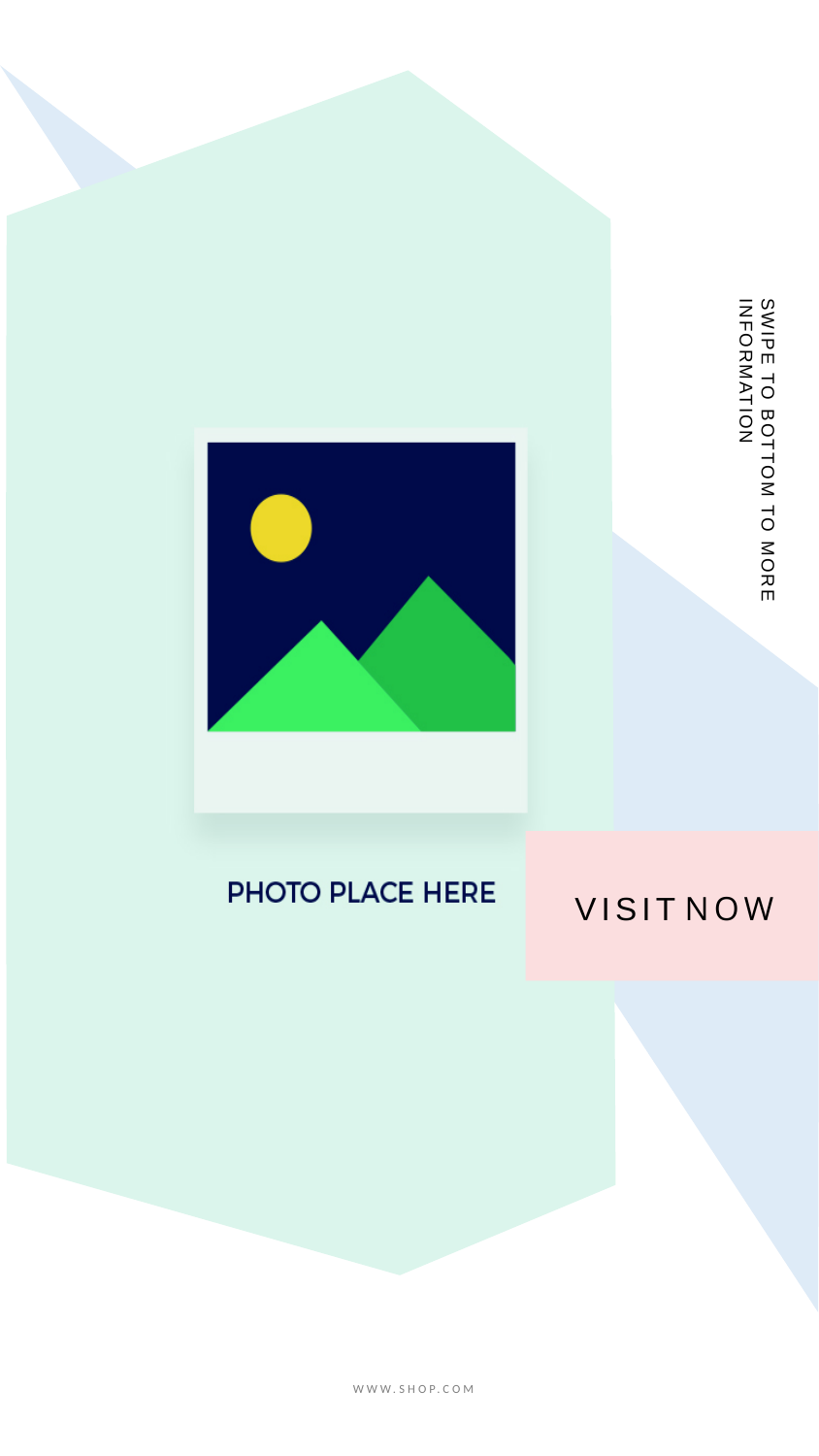

SWIPE TO BOTTOM TO MORE INFORMATION

VISIT
NOW
WWW.SHOP.COM